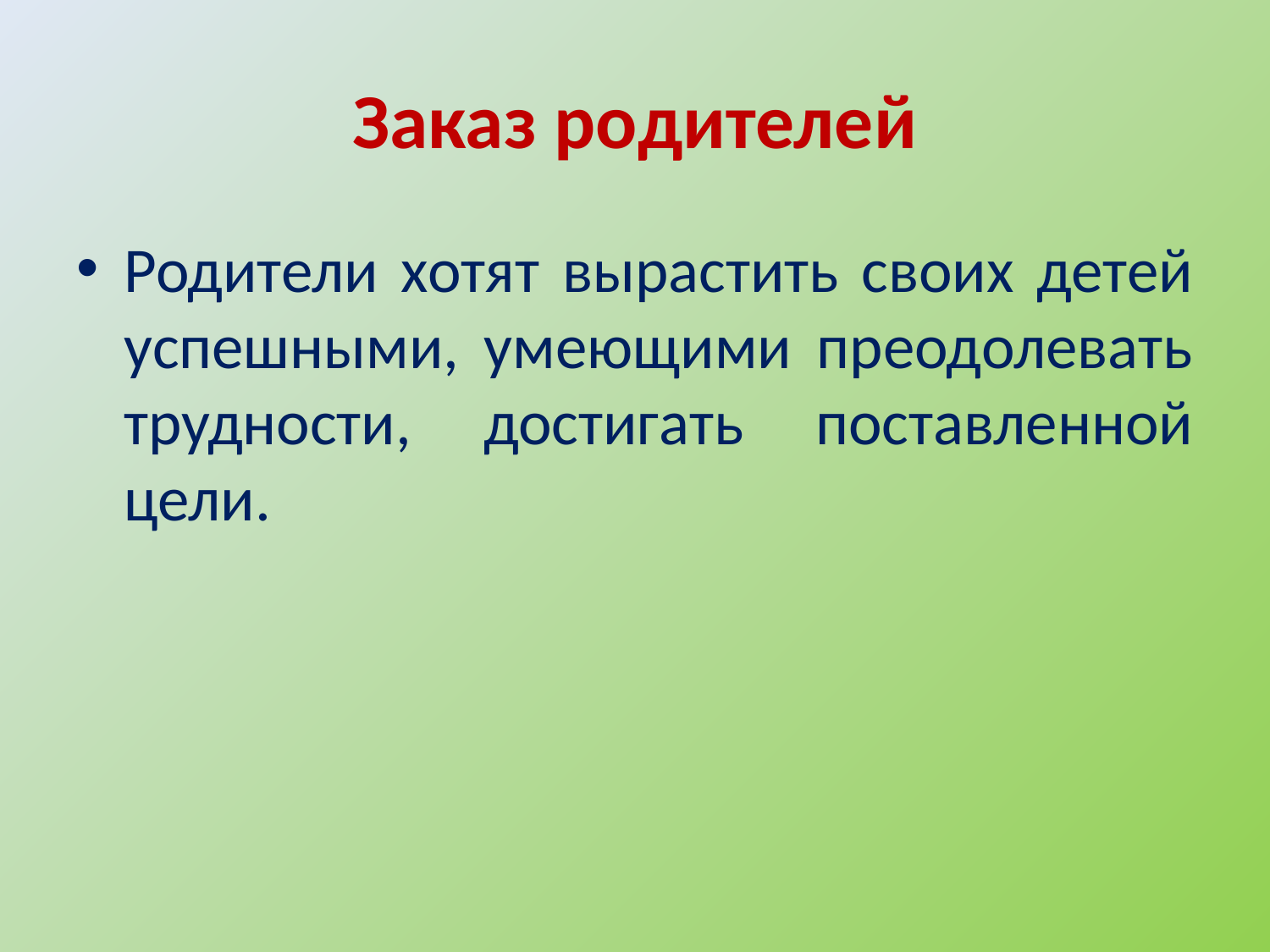

# Заказ родителей
Родители хотят вырастить своих детей успешными, умеющими преодолевать трудности, достигать поставленной цели.